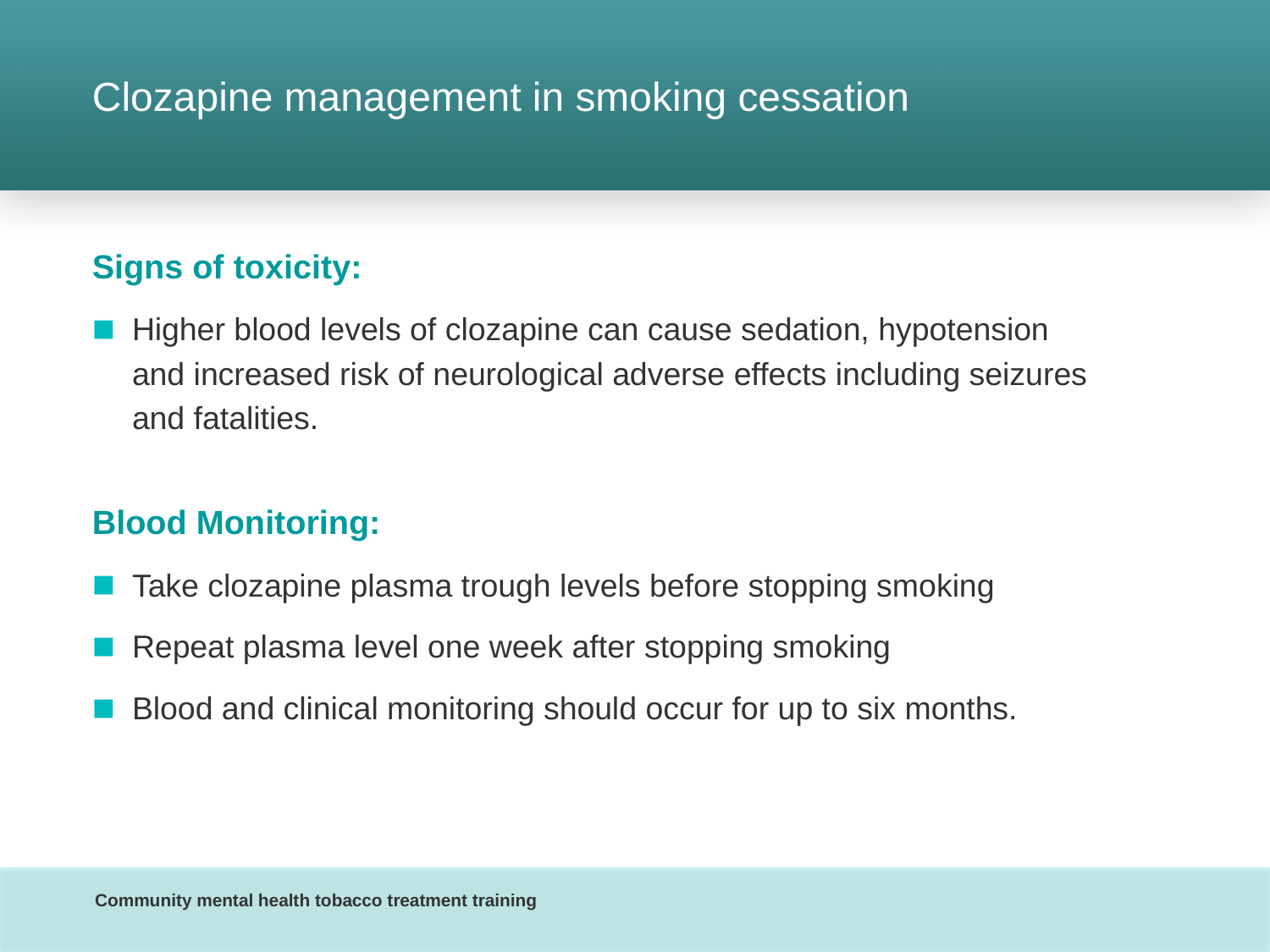

# Clozapine management in smoking cessation
Signs of toxicity:
Higher blood levels of clozapine can cause sedation, hypotension
and increased risk of neurological adverse effects including seizures
and fatalities.
Blood Monitoring:
Take clozapine plasma trough levels before stopping smoking
Repeat plasma level one week after stopping smoking
Blood and clinical monitoring should occur for up to six months.
Community mental health tobacco treatment training